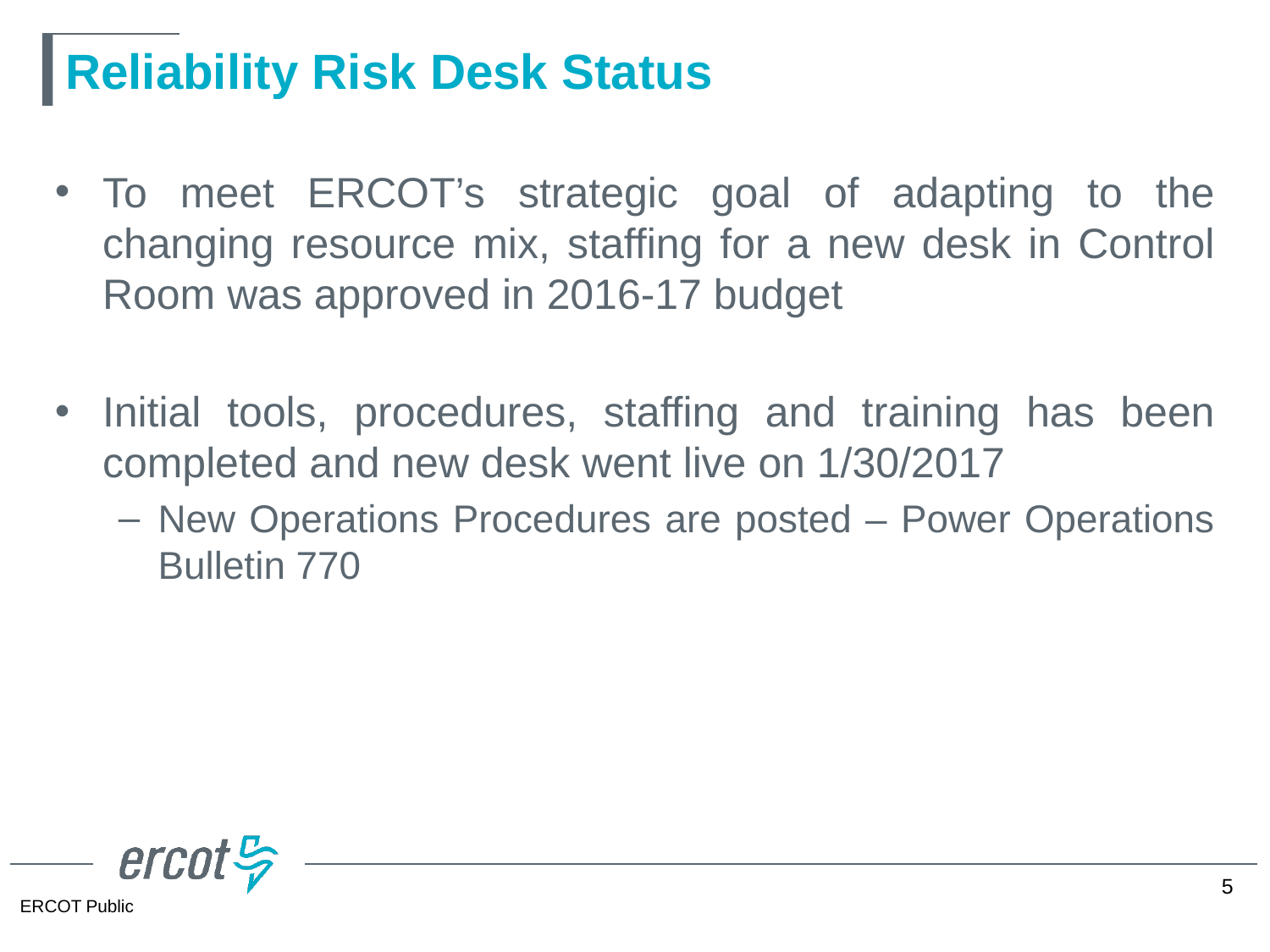

# Reliability Risk Desk Status
To meet ERCOT’s strategic goal of adapting to the changing resource mix, staffing for a new desk in Control Room was approved in 2016-17 budget

Initial tools, procedures, staffing and training has been completed and new desk went live on 1/30/2017
New Operations Procedures are posted – Power Operations Bulletin 770
5